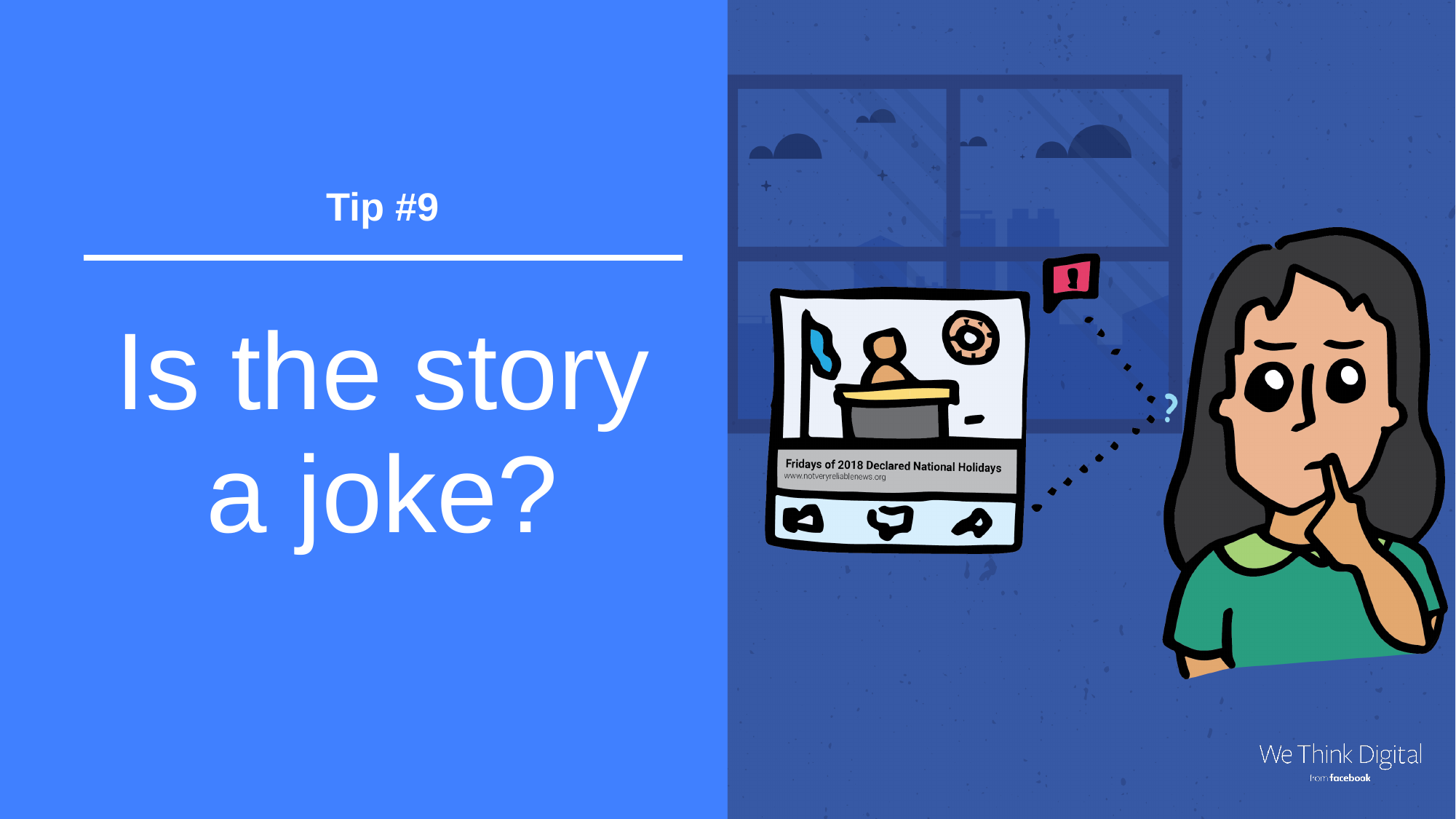

Tip #9

Is the story
a joke?